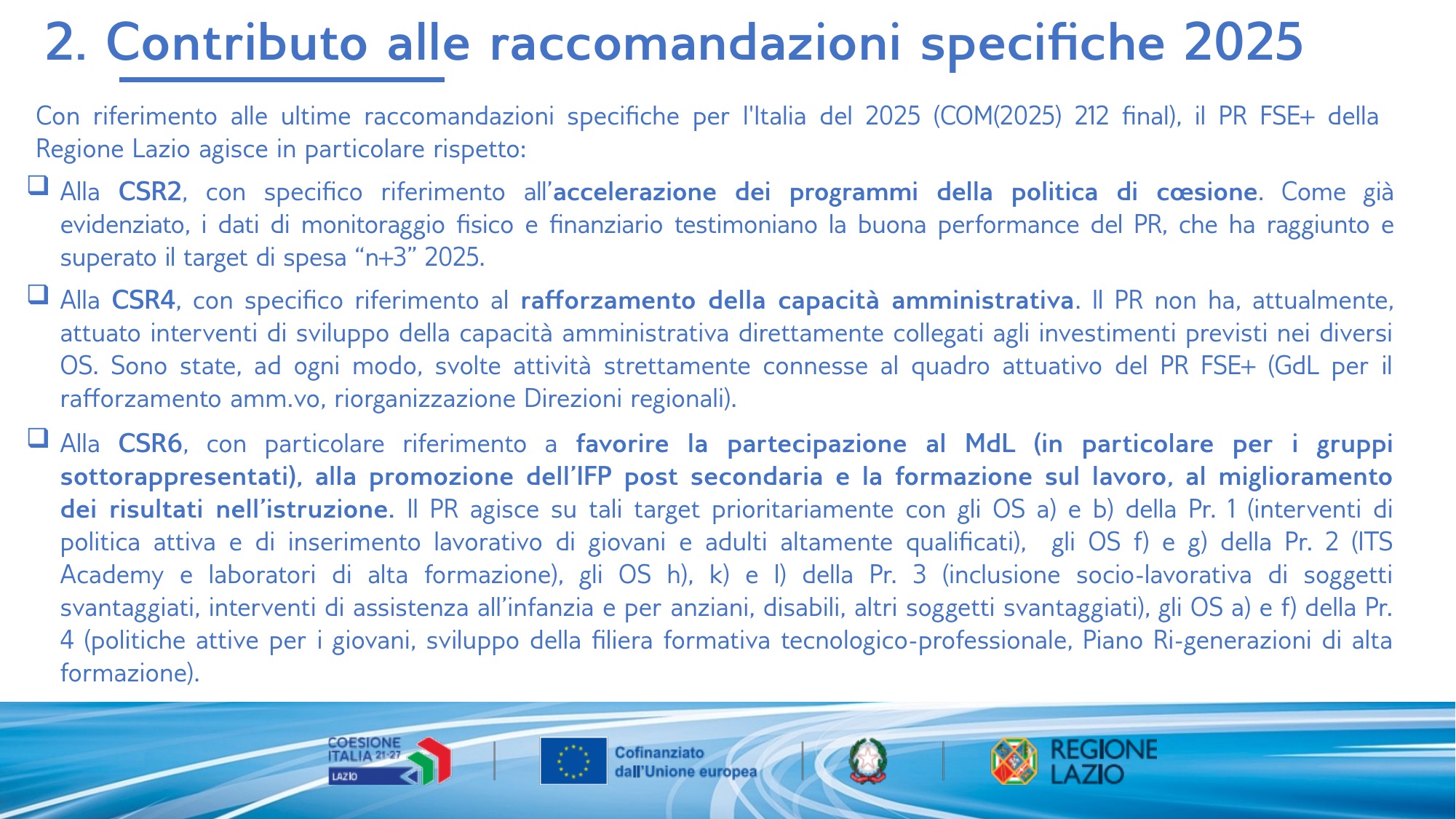

2. Contributo alle raccomandazioni specifiche 2025
Con riferimento alle ultime raccomandazioni specifiche per l'Italia del 2025 (COM(2025) 212 final), il PR FSE+ della Regione Lazio agisce in particolare rispetto:
Alla CSR2, con specifico riferimento all’accelerazione dei programmi della politica di coesione. Come già evidenziato, i dati di monitoraggio fisico e finanziario testimoniano la buona performance del PR, che ha raggiunto e superato il target di spesa “n+3” 2025.
Alla CSR4, con specifico riferimento al rafforzamento della capacità amministrativa. Il PR non ha, attualmente, attuato interventi di sviluppo della capacità amministrativa direttamente collegati agli investimenti previsti nei diversi OS. Sono state, ad ogni modo, svolte attività strettamente connesse al quadro attuativo del PR FSE+ (GdL per il rafforzamento amm.vo, riorganizzazione Direzioni regionali).
Alla CSR6, con particolare riferimento a favorire la partecipazione al MdL (in particolare per i gruppi sottorappresentati), alla promozione dell’IFP post secondaria e la formazione sul lavoro, al miglioramento dei risultati nell’istruzione. Il PR agisce su tali target prioritariamente con gli OS a) e b) della Pr. 1 (interventi di politica attiva e di inserimento lavorativo di giovani e adulti altamente qualificati),  gli OS f) e g) della Pr. 2 (ITS Academy e laboratori di alta formazione), gli OS h), k) e l) della Pr. 3 (inclusione socio-lavorativa di soggetti svantaggiati, interventi di assistenza all’infanzia e per anziani, disabili, altri soggetti svantaggiati), gli OS a) e f) della Pr. 4 (politiche attive per i giovani, sviluppo della filiera formativa tecnologico-professionale, Piano Ri-generazioni di alta formazione).